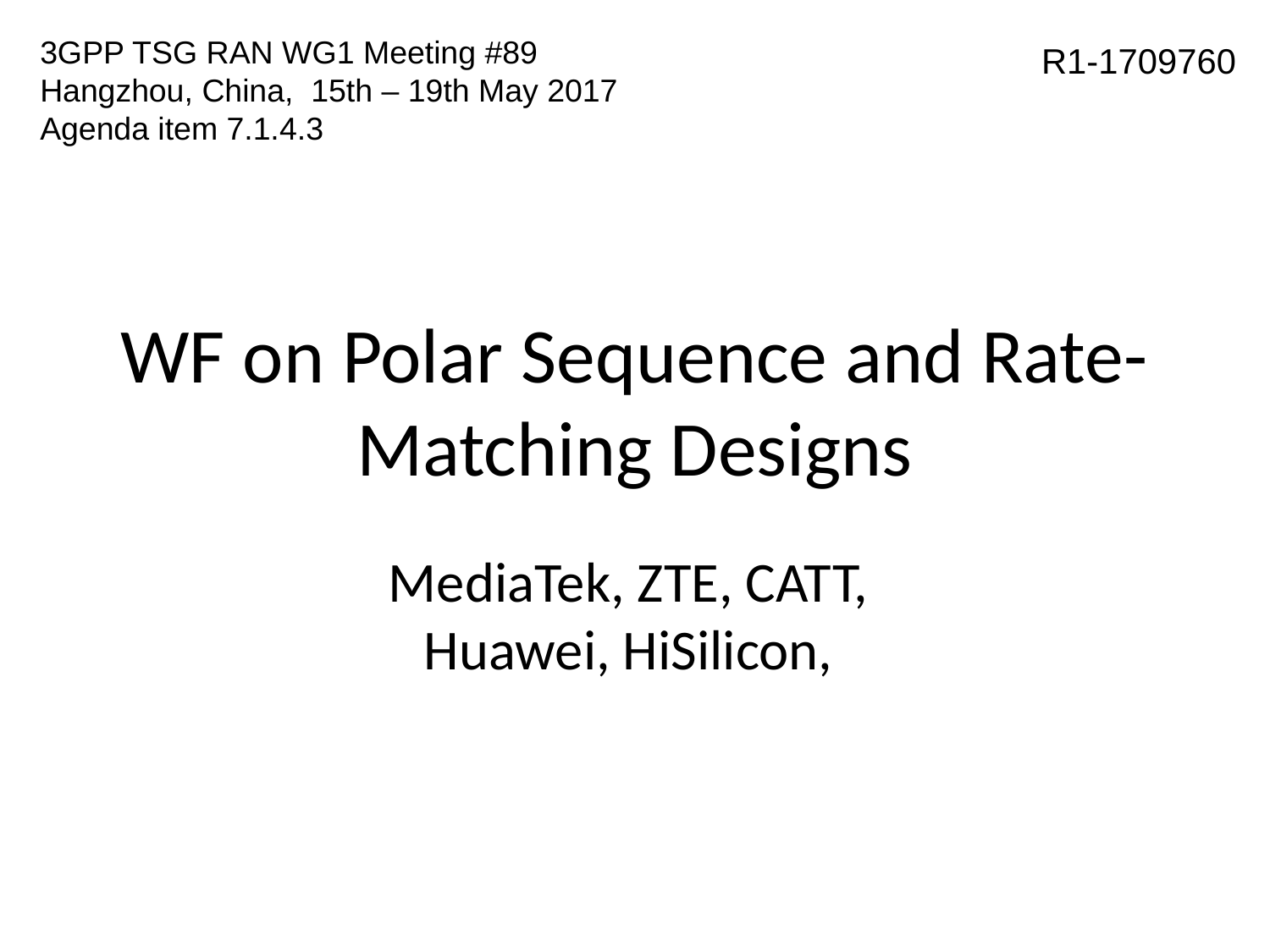

3GPP TSG RAN WG1 Meeting #89
Hangzhou, China,  15th – 19th May 2017
Agenda item 7.1.4.3
R1-1709760
# WF on Polar Sequence and Rate-Matching Designs
MediaTek, ZTE, CATT,
Huawei, HiSilicon,